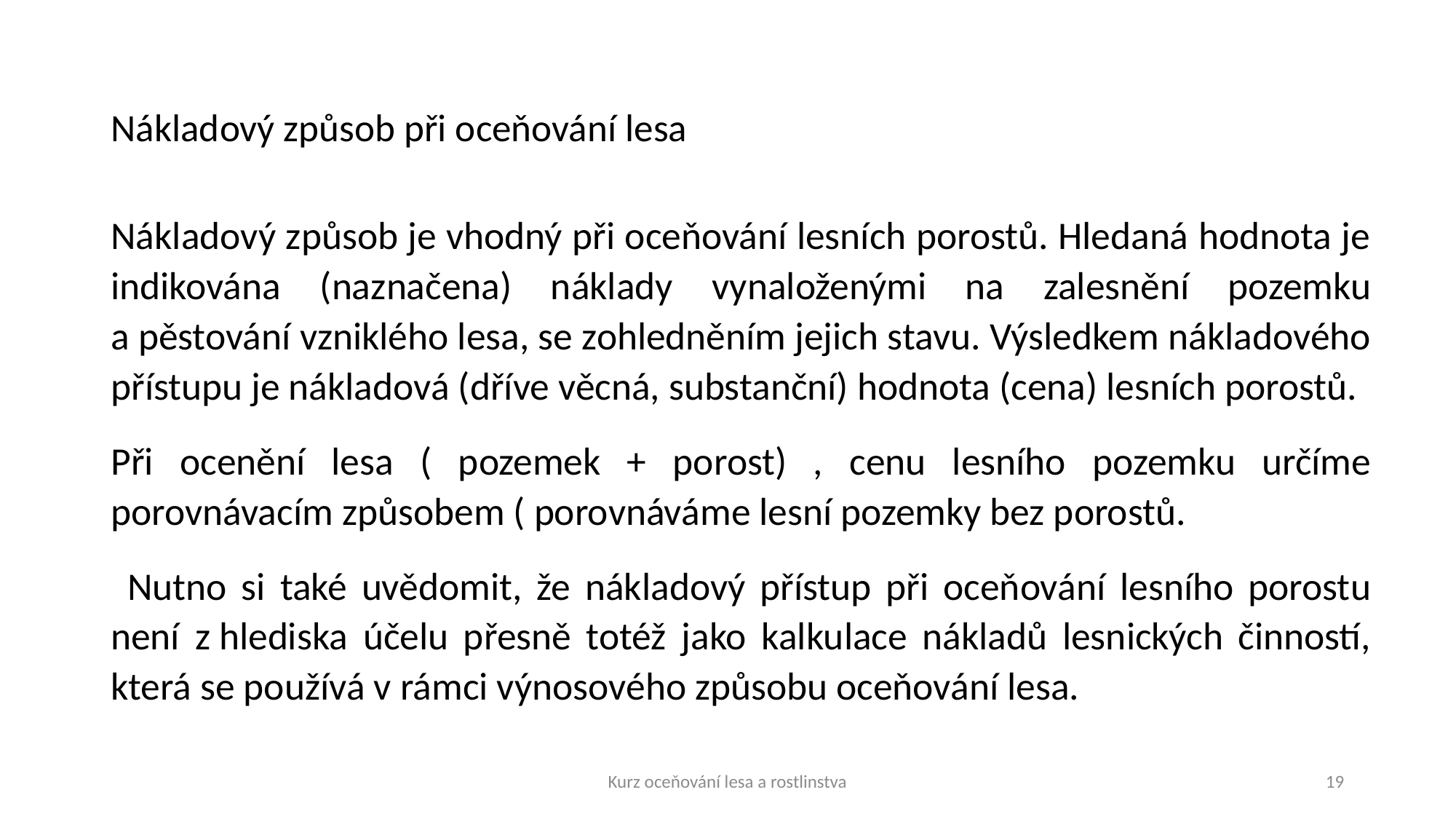

# Nákladový způsob při oceňování lesa
Nákladový způsob je vhodný při oceňování lesních porostů. Hledaná hodnota je indikována (naznačena) náklady vynaloženými na zalesnění pozemku a pěstování vzniklého lesa, se zohledněním jejich stavu. Výsledkem nákladového přístupu je nákladová (dříve věcná, substanční) hodnota (cena) lesních porostů.
Při ocenění lesa ( pozemek + porost) , cenu lesního pozemku určíme porovnávacím způsobem ( porovnáváme lesní pozemky bez porostů.
 Nutno si také uvědomit, že nákladový přístup při oceňování lesního porostu není z hlediska účelu přesně totéž jako kalkulace nákladů lesnických činností, která se používá v rámci výnosového způsobu oceňování lesa.

Kurz oceňování lesa a rostlinstva
19